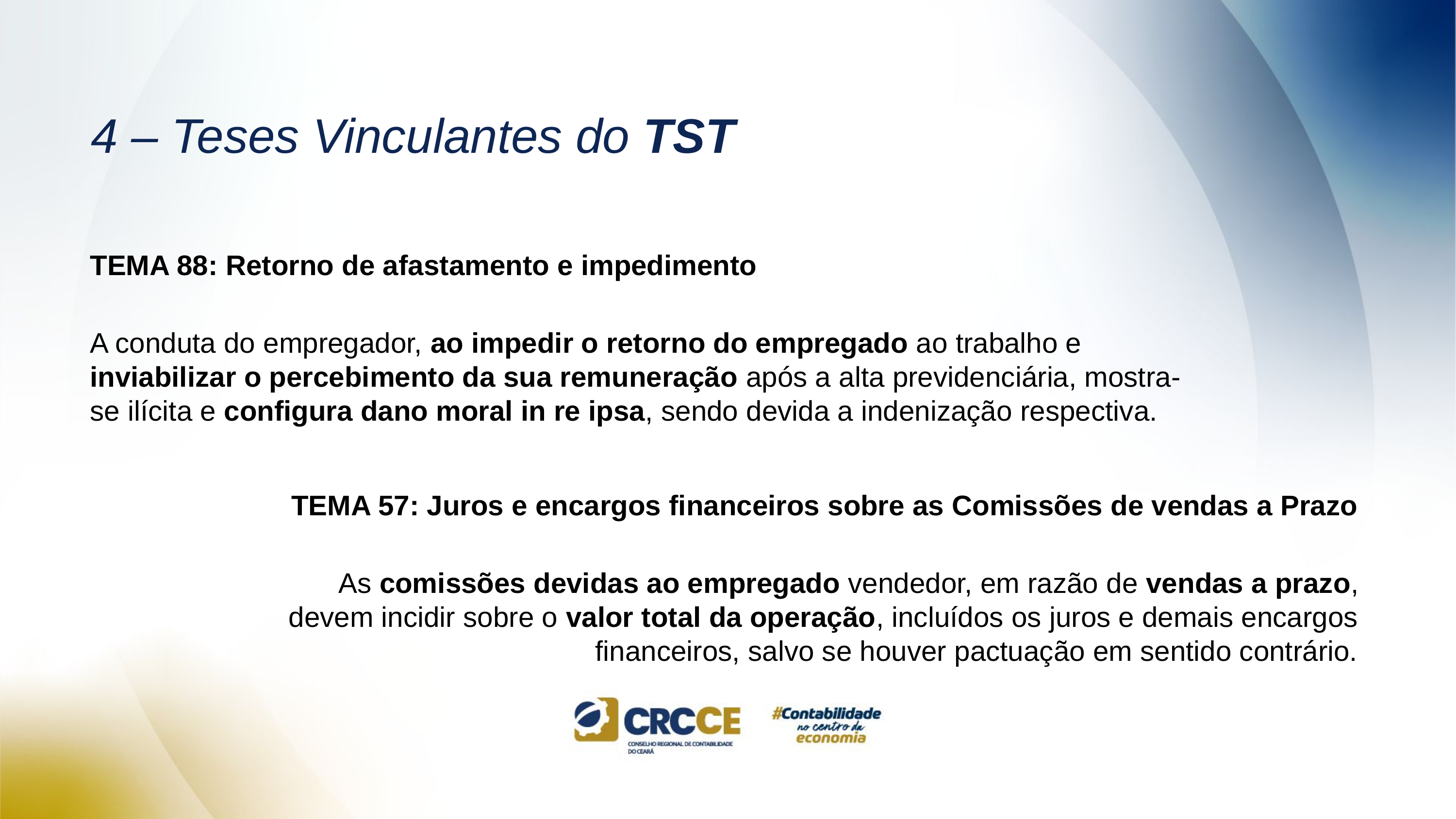

# 4 – Teses Vinculantes do TST
TEMA 88: Retorno de afastamento e impedimento

A conduta do empregador, ao impedir o retorno do empregado ao trabalho e inviabilizar o percebimento da sua remuneração após a alta previdenciária, mostra-se ilícita e configura dano moral in re ipsa, sendo devida a indenização respectiva.
TEMA 57: Juros e encargos financeiros sobre as Comissões de vendas a Prazo

As comissões devidas ao empregado vendedor, em razão de vendas a prazo, devem incidir sobre o valor total da operação, incluídos os juros e demais encargos financeiros, salvo se houver pactuação em sentido contrário.